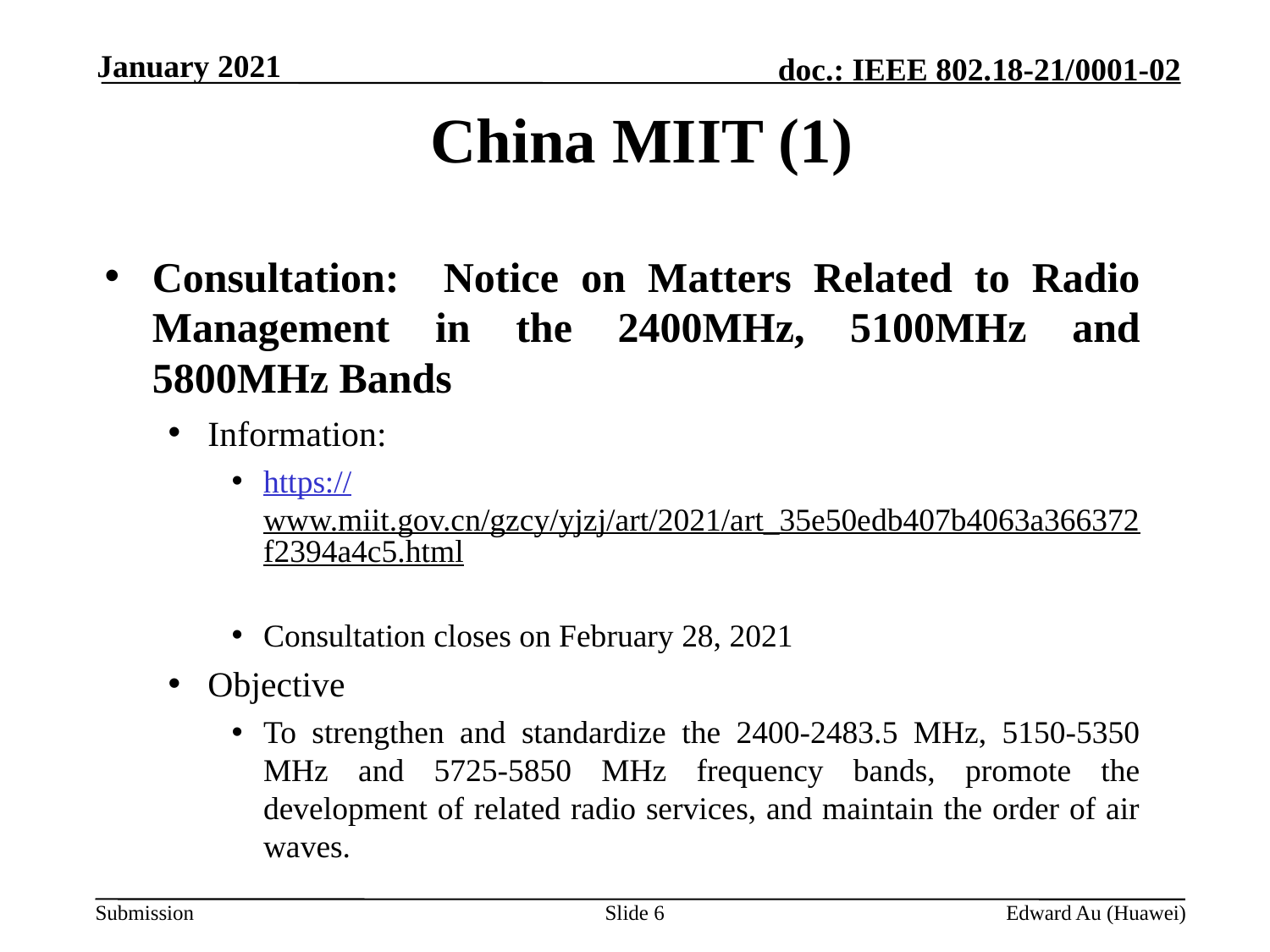

January 2021
# China MIIT (1)
Consultation:  Notice on Matters Related to Radio Management in the 2400MHz, 5100MHz and 5800MHz Bands
Information:
https://www.miit.gov.cn/gzcy/yjzj/art/2021/art_35e50edb407b4063a366372f2394a4c5.html
Consultation closes on February 28, 2021
Objective
To strengthen and standardize the 2400-2483.5 MHz, 5150-5350 MHz and 5725-5850 MHz frequency bands, promote the development of related radio services, and maintain the order of air waves.
Slide 6
Edward Au (Huawei)